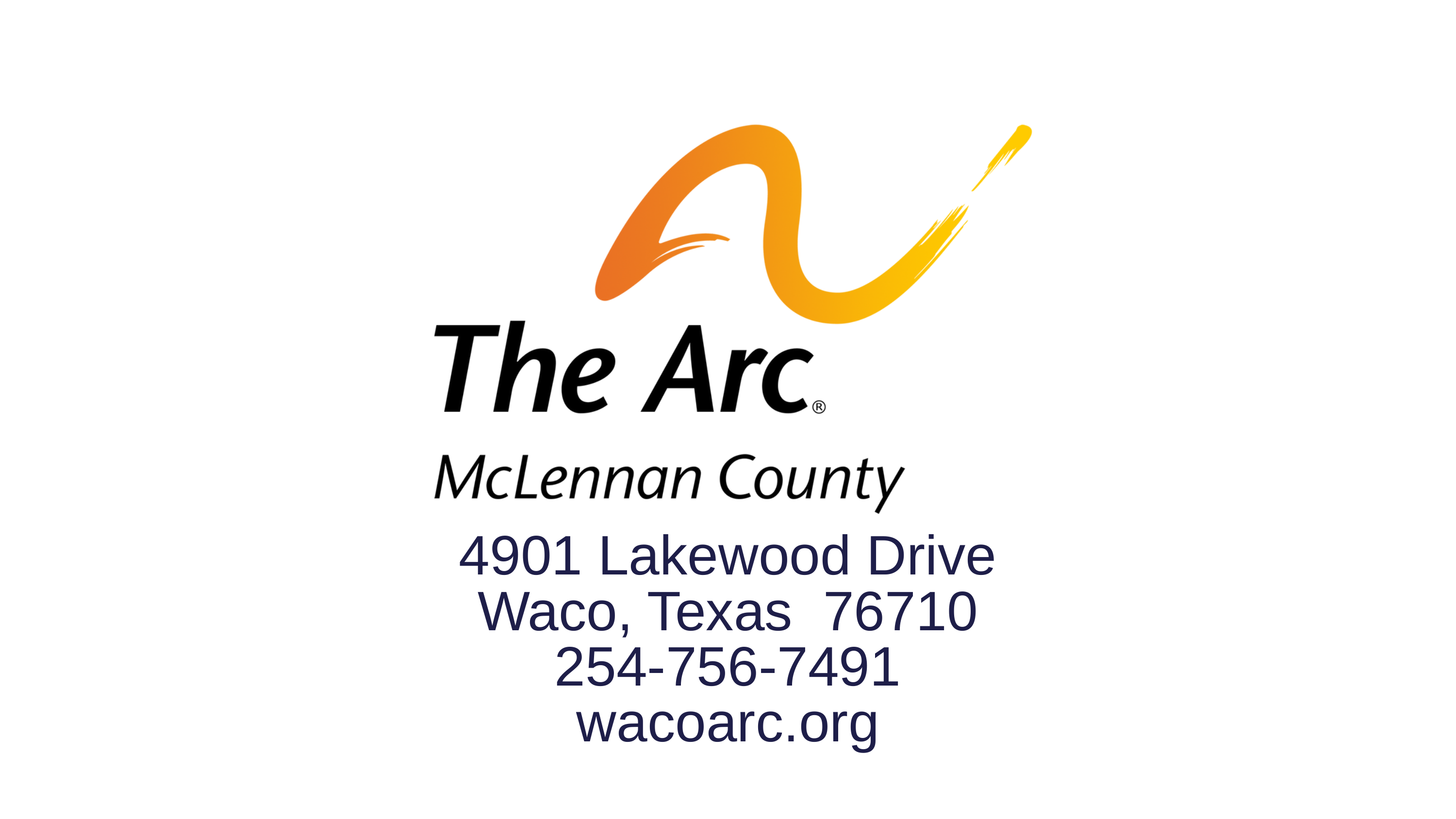

4901 Lakewood Drive
Waco, Texas  76710
254-756-7491
wacoarc.org